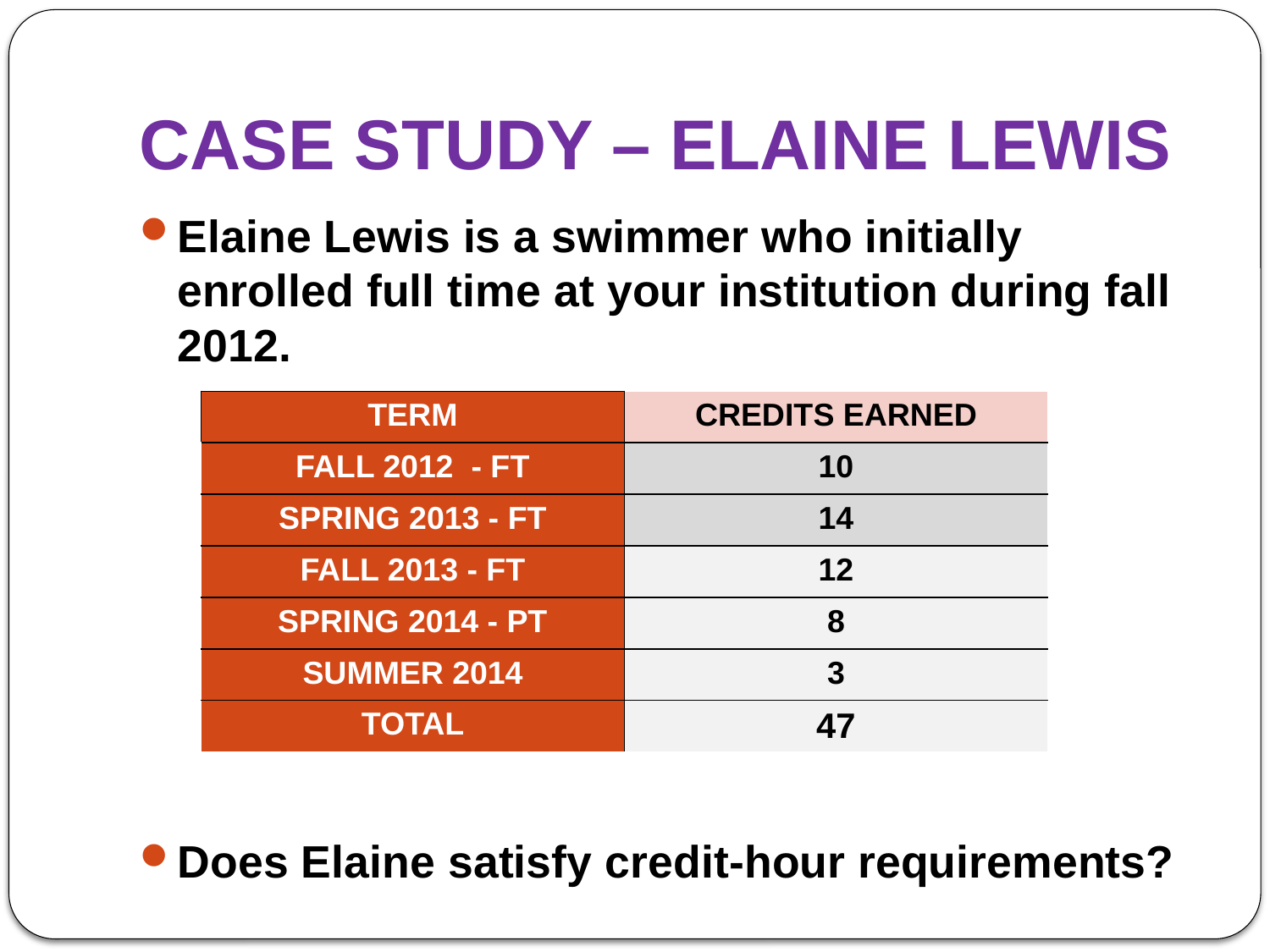

# CASE STUDY – ELAINE LEWIS
Elaine Lewis is a swimmer who initially enrolled full time at your institution during fall 2012.

Does Elaine satisfy credit-hour requirements?

| TERM | CREDITS EARNED |
| --- | --- |
| FALL 2012 - FT | 10 |
| SPRING 2013 - FT | 14 |
| FALL 2013 - FT | 12 |
| SPRING 2014 - PT | 8 |
| SUMMER 2014 | 3 |
| TOTAL | 47 |